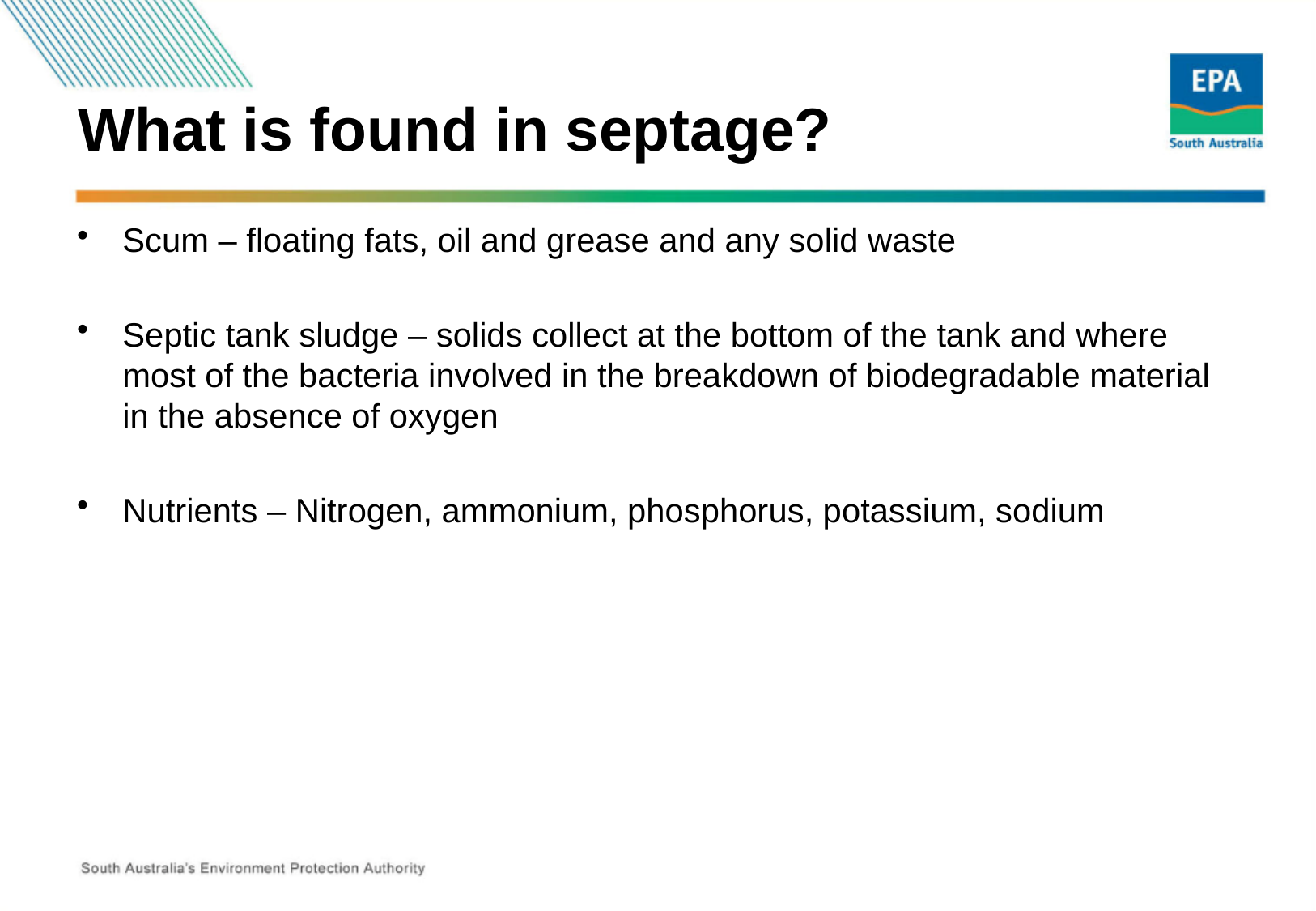

# What is found in septage?
Scum – floating fats, oil and grease and any solid waste

Septic tank sludge – solids collect at the bottom of the tank and where most of the bacteria involved in the breakdown of biodegradable material in the absence of oxygen

Nutrients – Nitrogen, ammonium, phosphorus, potassium, sodium